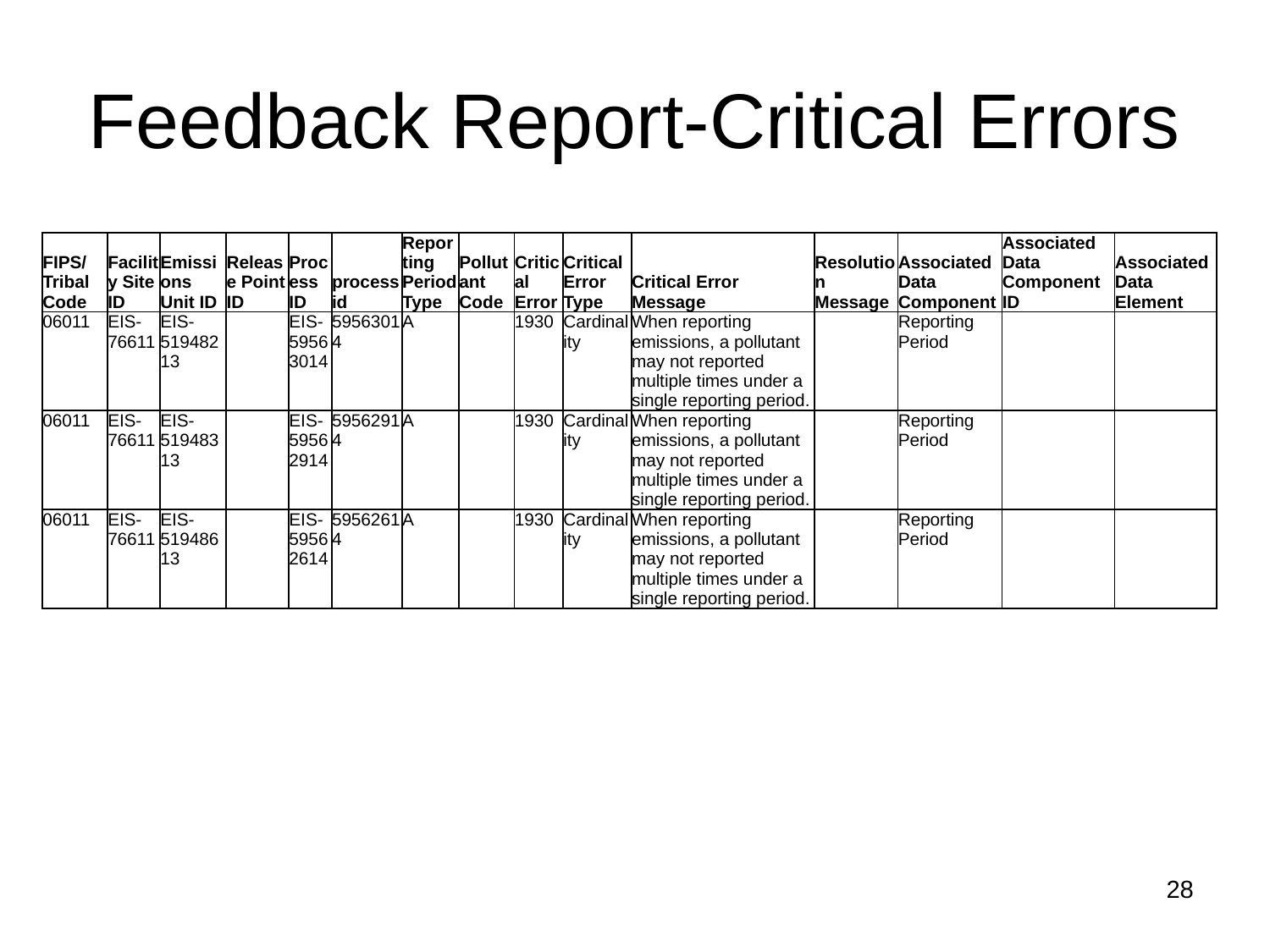

# Feedback Report-Critical Errors
| FIPS/Tribal Code | Facility Site ID | Emissions Unit ID | Release Point ID | Process ID | processid | Reporting Period Type | Pollutant Code | Critical Error | Critical Error Type | Critical Error Message | Resolution Message | Associated Data Component | Associated Data Component ID | Associated Data Element |
| --- | --- | --- | --- | --- | --- | --- | --- | --- | --- | --- | --- | --- | --- | --- |
| 06011 | EIS-76611 | EIS-51948213 |  | EIS-59563014 | 59563014 | A |  | 1930 | Cardinality | When reporting emissions, a pollutant may not reported multiple times under a single reporting period. |  | Reporting Period |  |  |
| 06011 | EIS-76611 | EIS-51948313 |  | EIS-59562914 | 59562914 | A |  | 1930 | Cardinality | When reporting emissions, a pollutant may not reported multiple times under a single reporting period. |  | Reporting Period |  |  |
| 06011 | EIS-76611 | EIS-51948613 |  | EIS-59562614 | 59562614 | A |  | 1930 | Cardinality | When reporting emissions, a pollutant may not reported multiple times under a single reporting period. |  | Reporting Period |  |  |
28